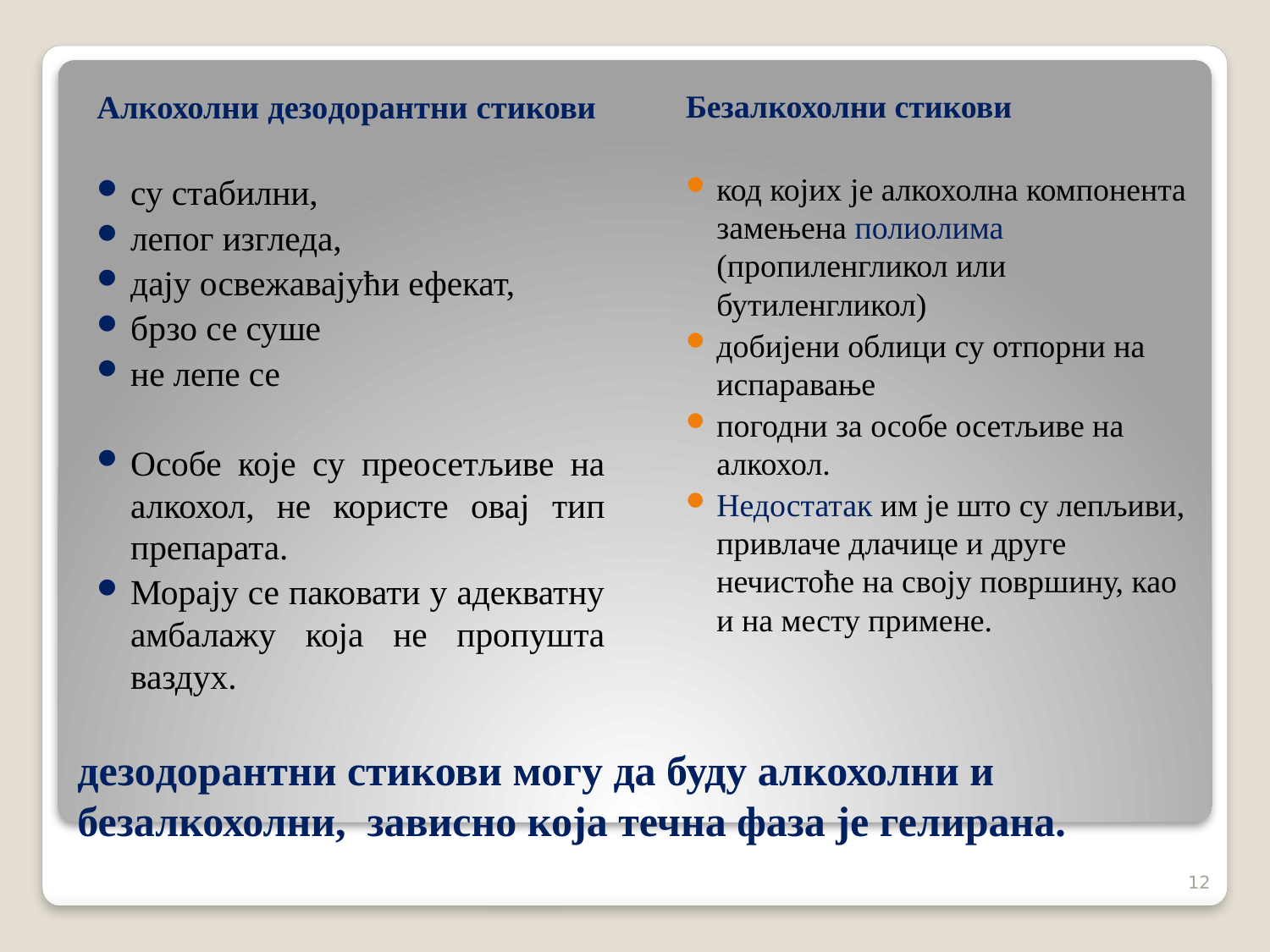

Алкохолни дезодорантни стикови

су стабилни,
лепог изгледа,
дају освежавајући ефекат,
брзо се суше
не лепе се

Особе које су преосетљиве на алкохол, не користе овај тип препарата.
Морају се паковати у адекватну амбалажу која не пропушта ваздух.

Безалкохолни стикови

код којих је алкохолна компонента замењена полиолима (пропиленгликол или бутиленгликол)
добијени облици су отпорни на испаравање
погодни за особе осетљиве на алкохол.
Недостатак им је што су лепљиви, привлаче длачице и друге нечистоће на своју површину, као и на месту примене.

# дезодорантни стикови могу да буду алкохолни и безалкохолни,  зависно која течна фаза је гелирана.
12